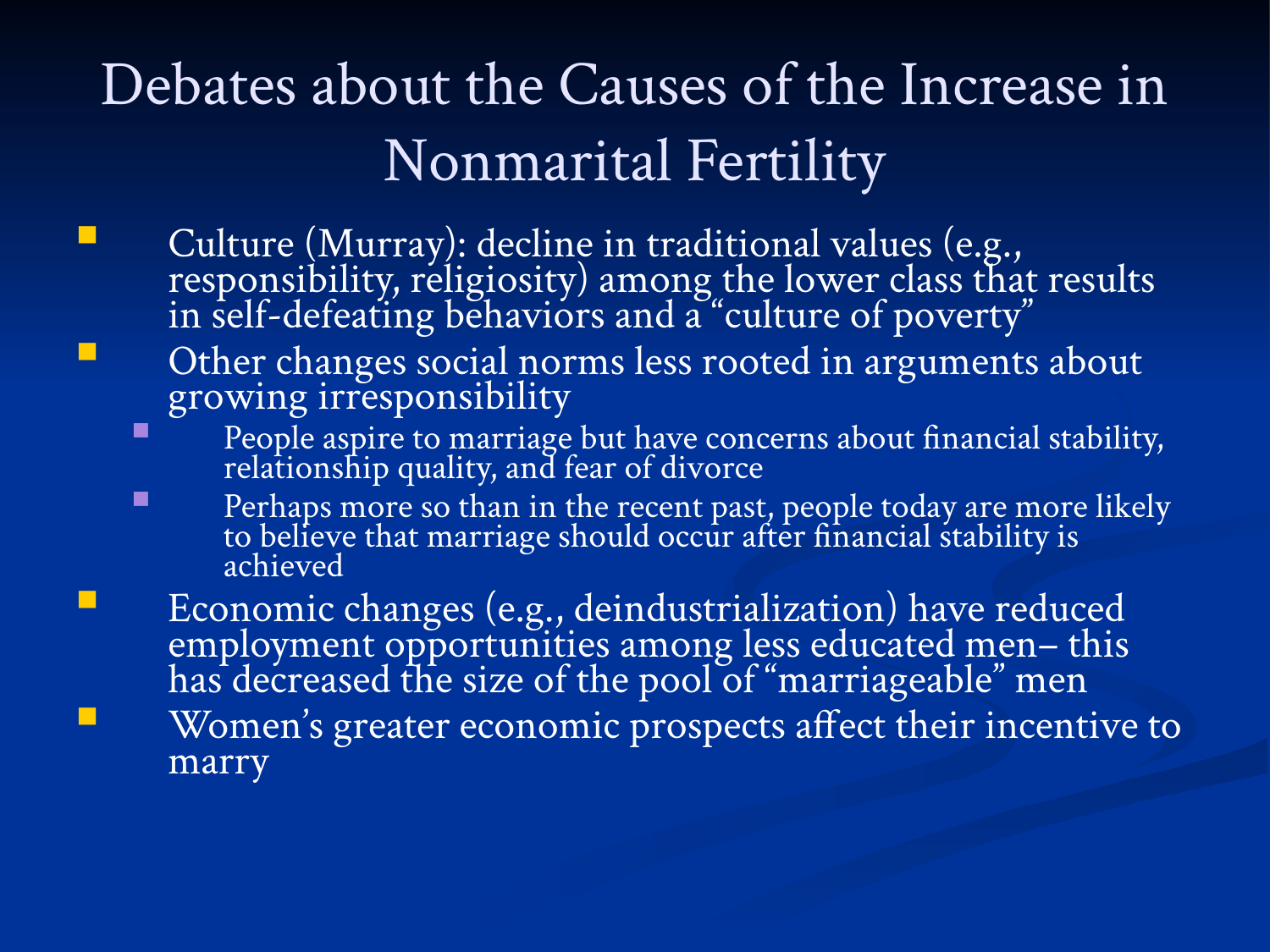

# Debates about the Causes of the Increase in Nonmarital Fertility
Culture (Murray): decline in traditional values (e.g., responsibility, religiosity) among the lower class that results in self-defeating behaviors and a “culture of poverty”
Other changes social norms less rooted in arguments about growing irresponsibility
People aspire to marriage but have concerns about financial stability, relationship quality, and fear of divorce
Perhaps more so than in the recent past, people today are more likely to believe that marriage should occur after financial stability is achieved
Economic changes (e.g., deindustrialization) have reduced employment opportunities among less educated men– this has decreased the size of the pool of “marriageable” men
Women’s greater economic prospects affect their incentive to marry